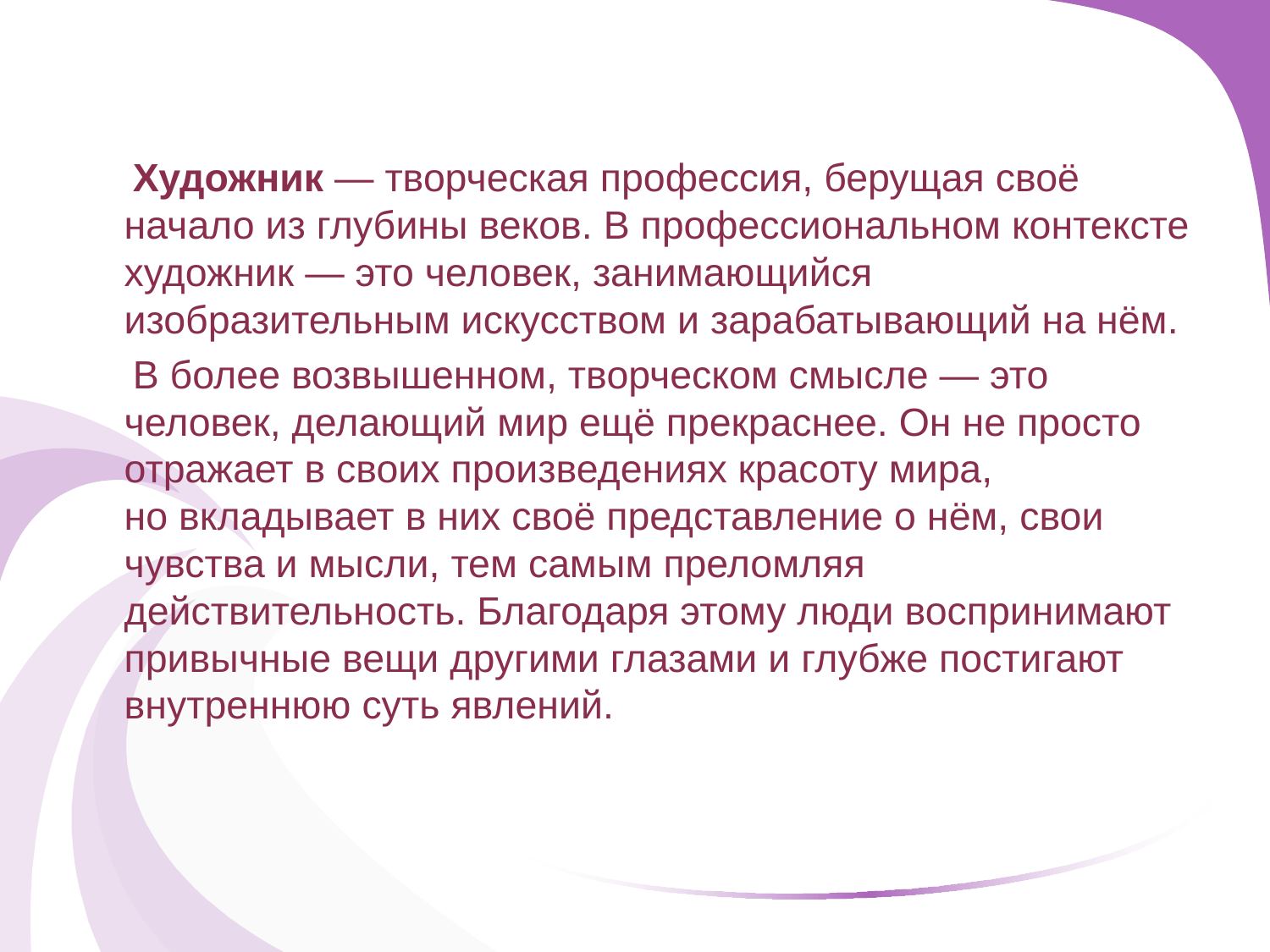

#
     Художник — творческая профессия, берущая своё начало из глубины веков. В профессиональном контексте художник — это человек, занимающийся изобразительным искусством и зарабатывающий на нём.
     В более возвышенном, творческом смысле — это человек, делающий мир ещё прекраснее. Он не просто отражает в своих произведениях красоту мира, но вкладывает в них своё представление о нём, свои чувства и мысли, тем самым преломляя действительность. Благодаря этому люди воспринимают привычные вещи другими глазами и глубже постигают внутреннюю суть явлений.